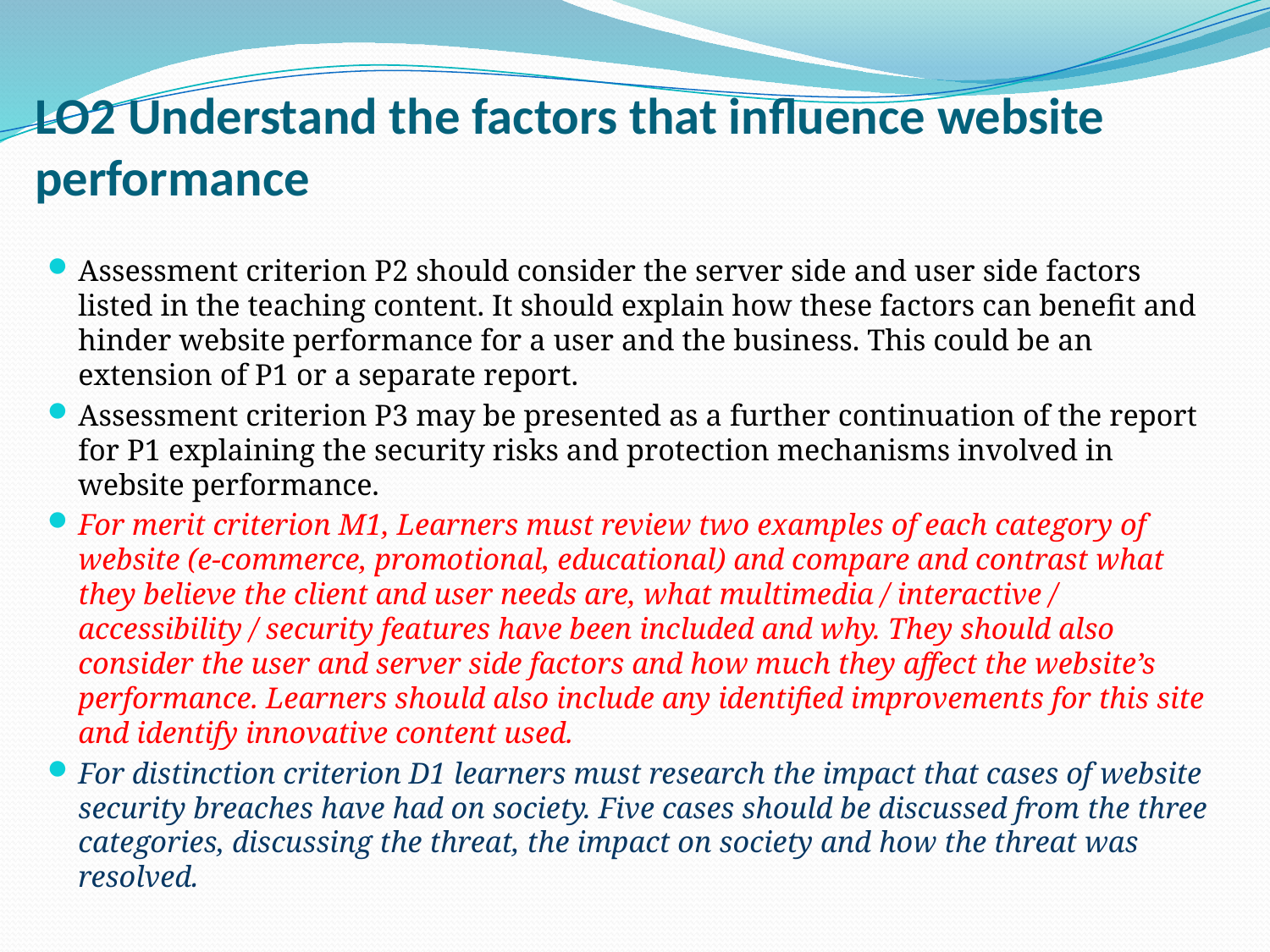

# LO2 Understand the factors that influence website performance

Assessment criterion P2 should consider the server side and user side factors listed in the teaching content. It should explain how these factors can benefit and hinder website performance for a user and the business. This could be an extension of P1 or a separate report.
Assessment criterion P3 may be presented as a further continuation of the report for P1 explaining the security risks and protection mechanisms involved in website performance.
For merit criterion M1, Learners must review two examples of each category of website (e-commerce, promotional, educational) and compare and contrast what they believe the client and user needs are, what multimedia / interactive / accessibility / security features have been included and why. They should also consider the user and server side factors and how much they affect the website’s performance. Learners should also include any identified improvements for this site and identify innovative content used.
For distinction criterion D1 learners must research the impact that cases of website security breaches have had on society. Five cases should be discussed from the three categories, discussing the threat, the impact on society and how the threat was resolved.